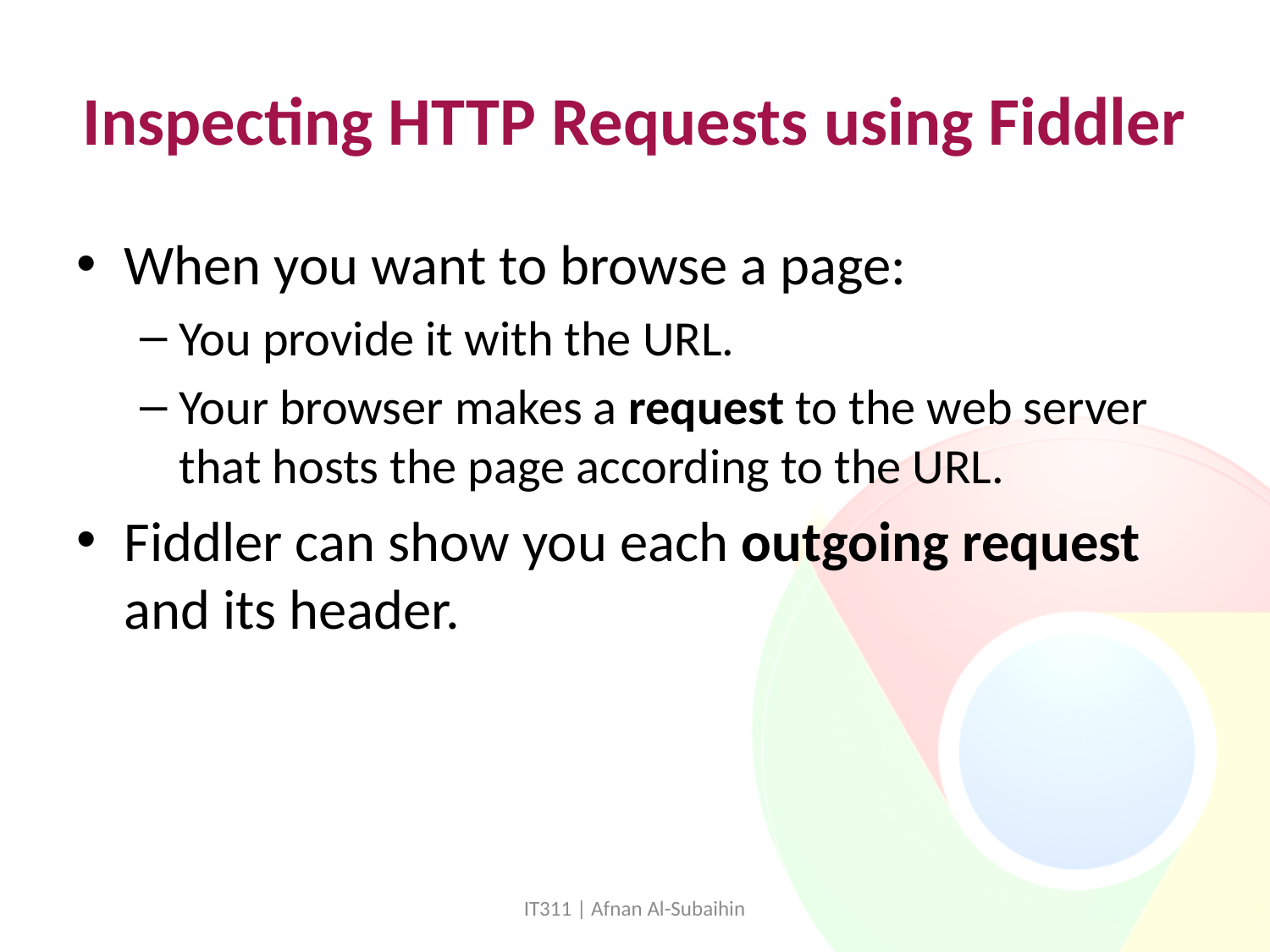

# Inspecting HTTP Requests using Fiddler
When you want to browse a page:
You provide it with the URL.
Your browser makes a request to the web server that hosts the page according to the URL.
Fiddler can show you each outgoing request and its header.
IT311 | Afnan Al-Subaihin